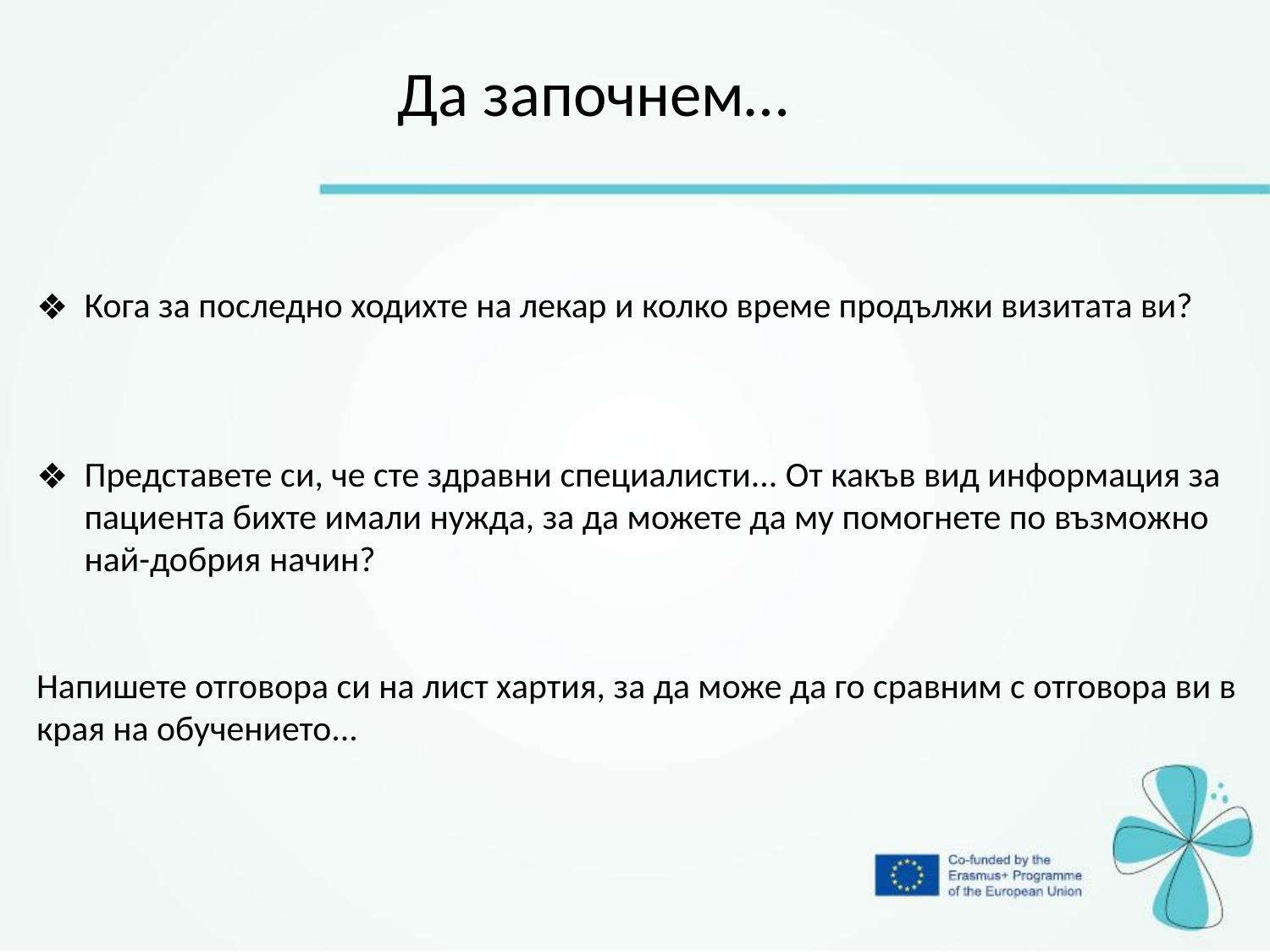

Да започнем…
Кога за последно ходихте на лекар и колко време продължи визитата ви?

Представете си, че сте здравни специалисти... От какъв вид информация за пациента бихте имали нужда, за да можете да му помогнете по възможно най-добрия начин?

Напишете отговора си на лист хартия, за да може да го сравним с отговора ви в края на обучението...